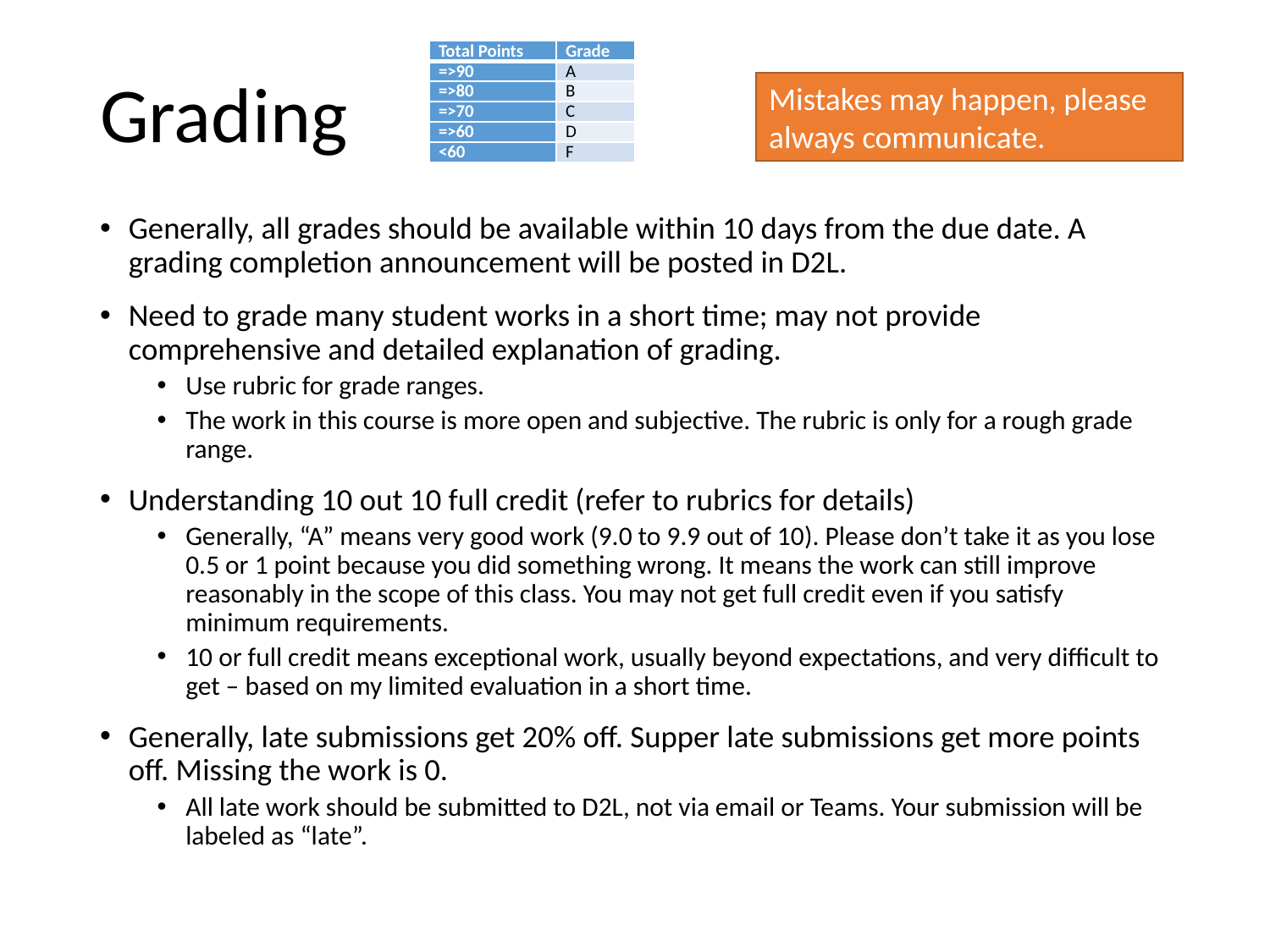

| Total Points | Grade |
| --- | --- |
| =>90 | A |
| =>80 | B |
| =>70 | C |
| =>60 | D |
| <60 | F |
# Grading
Mistakes may happen, please always communicate.
Generally, all grades should be available within 10 days from the due date. A grading completion announcement will be posted in D2L.
Need to grade many student works in a short time; may not provide comprehensive and detailed explanation of grading.
Use rubric for grade ranges.
The work in this course is more open and subjective. The rubric is only for a rough grade range.
Understanding 10 out 10 full credit (refer to rubrics for details)
Generally, “A” means very good work (9.0 to 9.9 out of 10). Please don’t take it as you lose 0.5 or 1 point because you did something wrong. It means the work can still improve reasonably in the scope of this class. You may not get full credit even if you satisfy minimum requirements.
10 or full credit means exceptional work, usually beyond expectations, and very difficult to get – based on my limited evaluation in a short time.
Generally, late submissions get 20% off. Supper late submissions get more points off. Missing the work is 0.
All late work should be submitted to D2L, not via email or Teams. Your submission will be labeled as “late”.